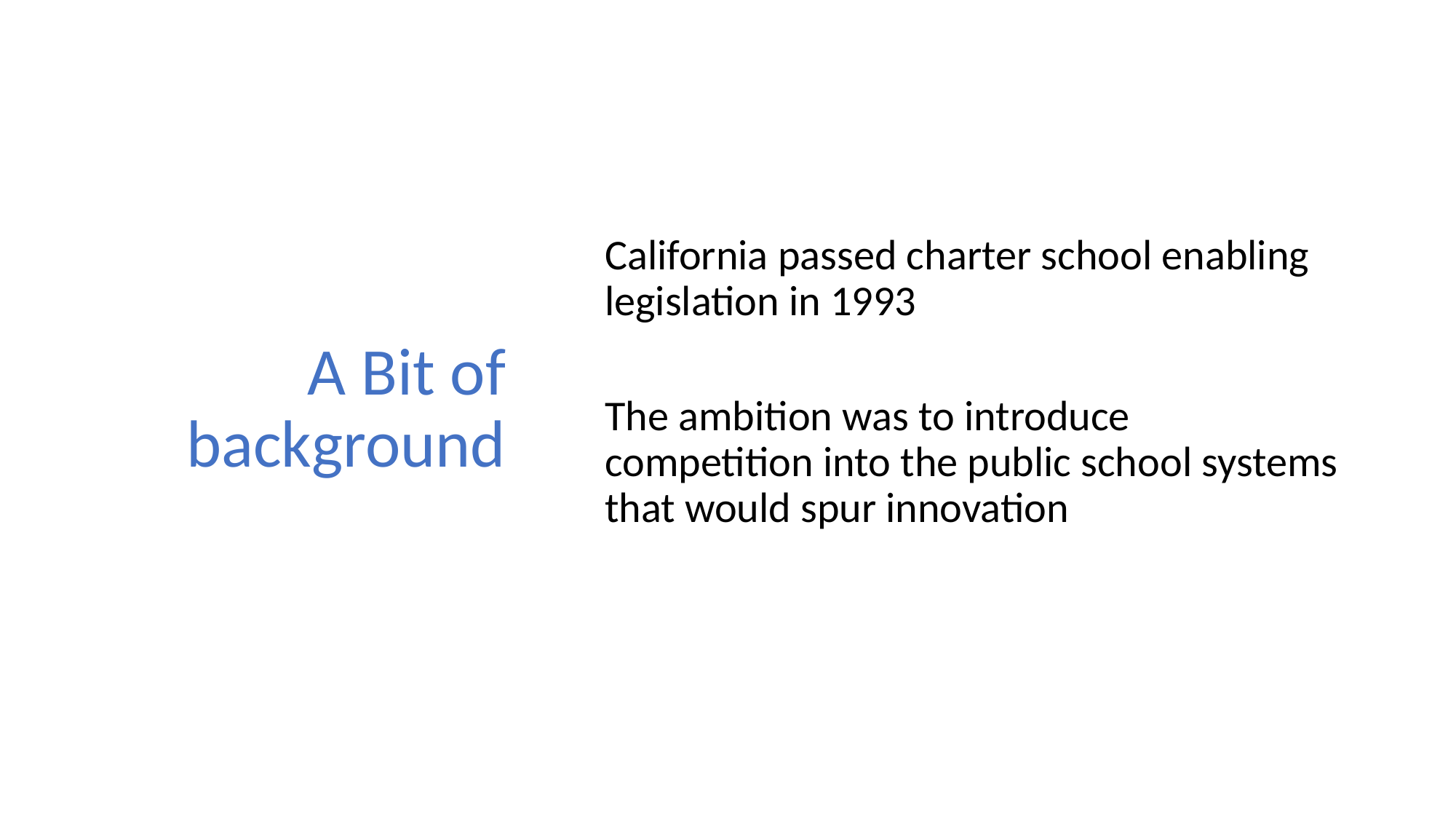

# A Bit of background
California passed charter school enabling legislation in 1993

The ambition was to introduce competition into the public school systems that would spur innovation